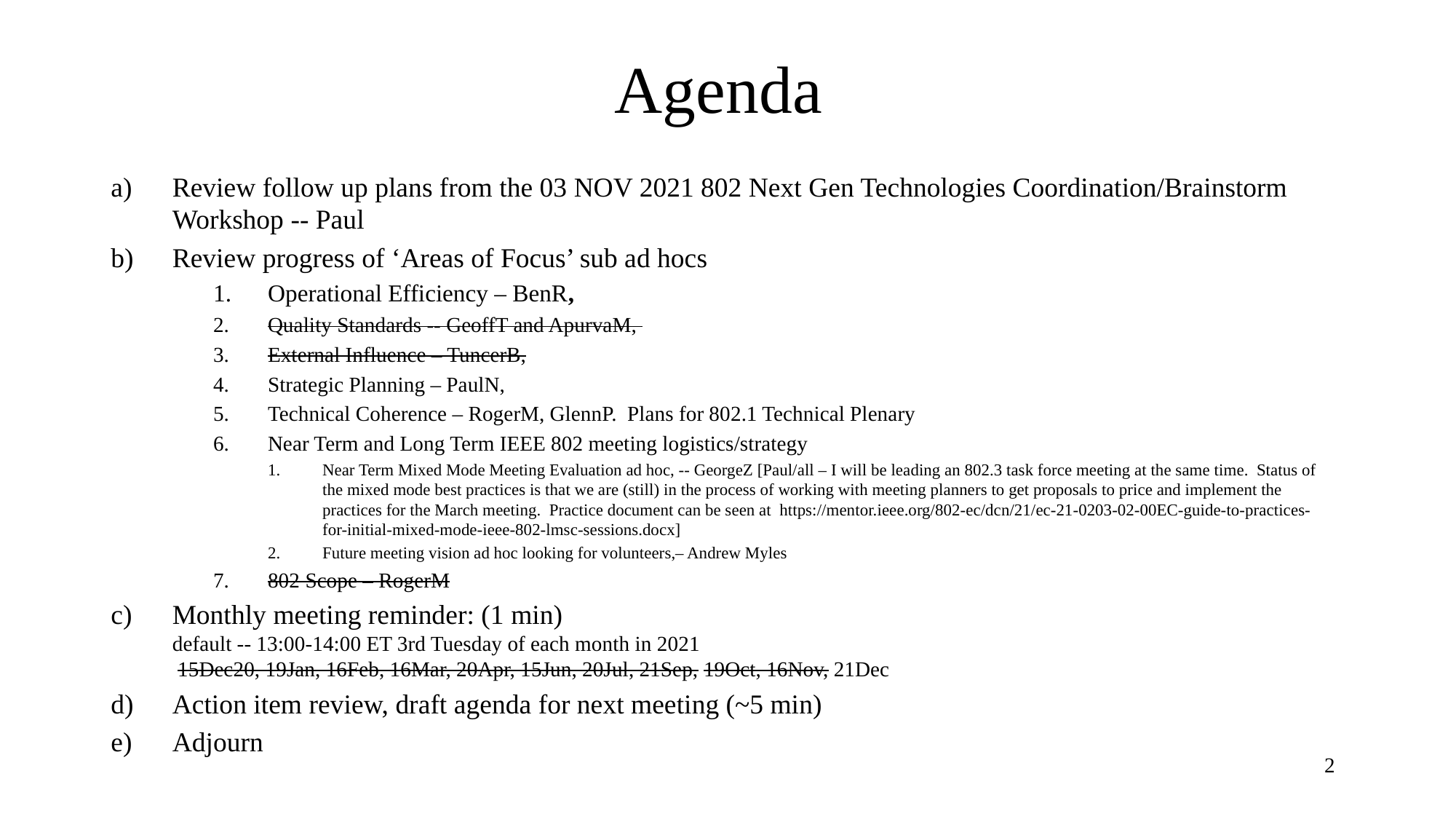

# Agenda
Review follow up plans from the 03 NOV 2021 802 Next Gen Technologies Coordination/Brainstorm Workshop -- Paul
Review progress of ‘Areas of Focus’ sub ad hocs
Operational Efficiency – BenR,
Quality Standards -- GeoffT and ApurvaM,
External Influence – TuncerB,
Strategic Planning – PaulN,
Technical Coherence – RogerM, GlennP.  Plans for 802.1 Technical Plenary
Near Term and Long Term IEEE 802 meeting logistics/strategy
Near Term Mixed Mode Meeting Evaluation ad hoc, -- GeorgeZ [Paul/all – I will be leading an 802.3 task force meeting at the same time.  Status of the mixed mode best practices is that we are (still) in the process of working with meeting planners to get proposals to price and implement the practices for the March meeting.  Practice document can be seen at  https://mentor.ieee.org/802-ec/dcn/21/ec-21-0203-02-00EC-guide-to-practices-for-initial-mixed-mode-ieee-802-lmsc-sessions.docx]
Future meeting vision ad hoc looking for volunteers,– Andrew Myles
802 Scope – RogerM
Monthly meeting reminder: (1 min)
default -- 13:00-14:00 ET 3rd Tuesday of each month in 2021
 15Dec20, 19Jan, 16Feb, 16Mar, 20Apr, 15Jun, 20Jul, 21Sep, 19Oct, 16Nov, 21Dec
Action item review, draft agenda for next meeting (~5 min)
Adjourn
2